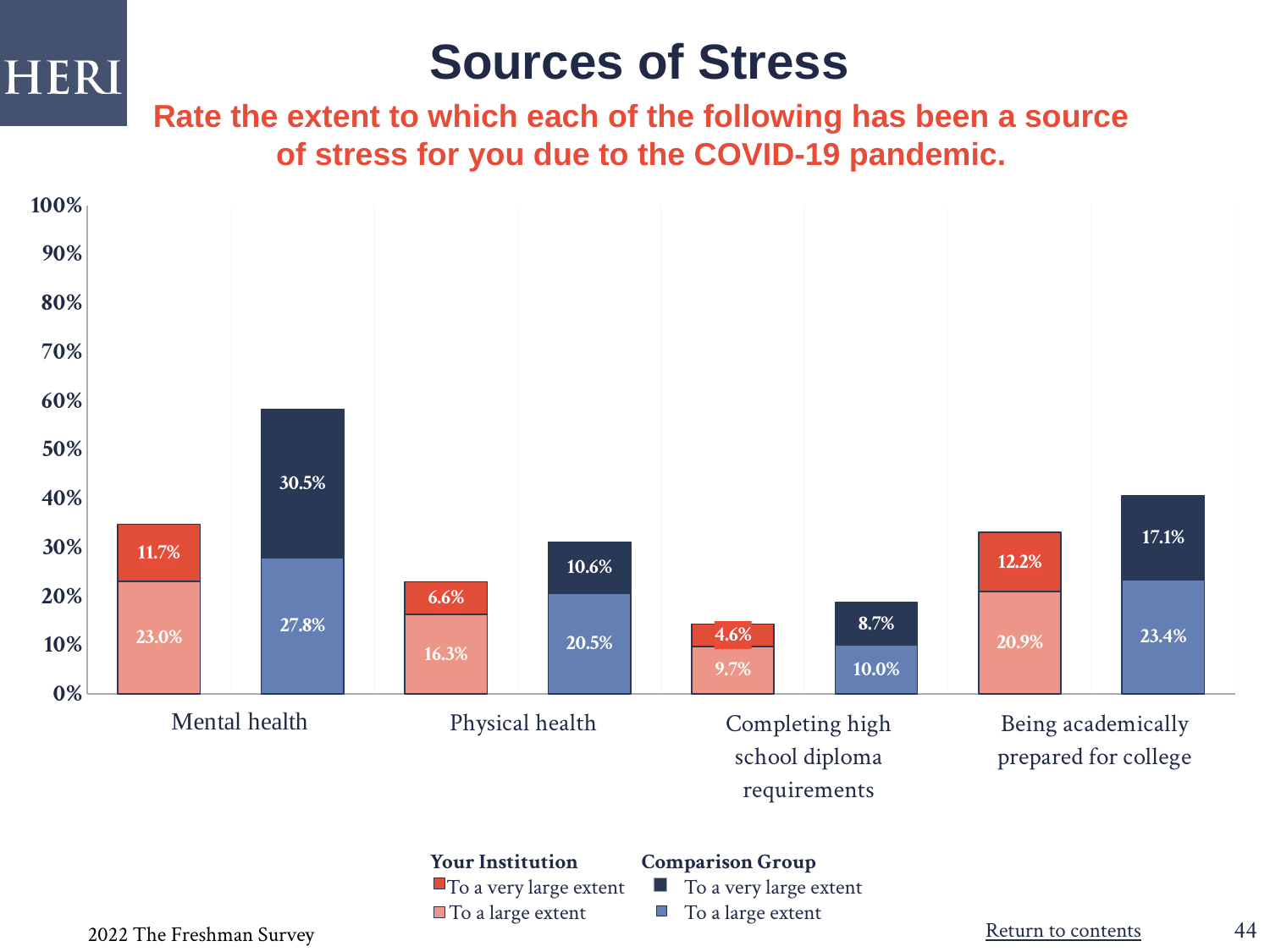

# Sources of Stress
Rate the extent to which each of the following has been a source of stress for you due to the COVID-19 pandemic.

### Chart

| Category | To a large extent | To a very large extent |
|---|---|---|
| Your Institution | 0.23 | 0.117 |
| Comparison Group | 0.278 | 0.305 |
| Your Institution | 0.163 | 0.066 |
| Comparison Group | 0.205 | 0.106 |
| Your Institution | 0.097 | 0.046 |
| Comparison Group | 0.1 | 0.087 |
| Your Institution | 0.209 | 0.122 |
| Comparison Group | 0.234 | 0.171 |
 Your Institution               Comparison Group
     To a very large extent	 To a very large extent
     To a large extent	 To a large extent

2022 The Freshman Survey

Return to contents
44